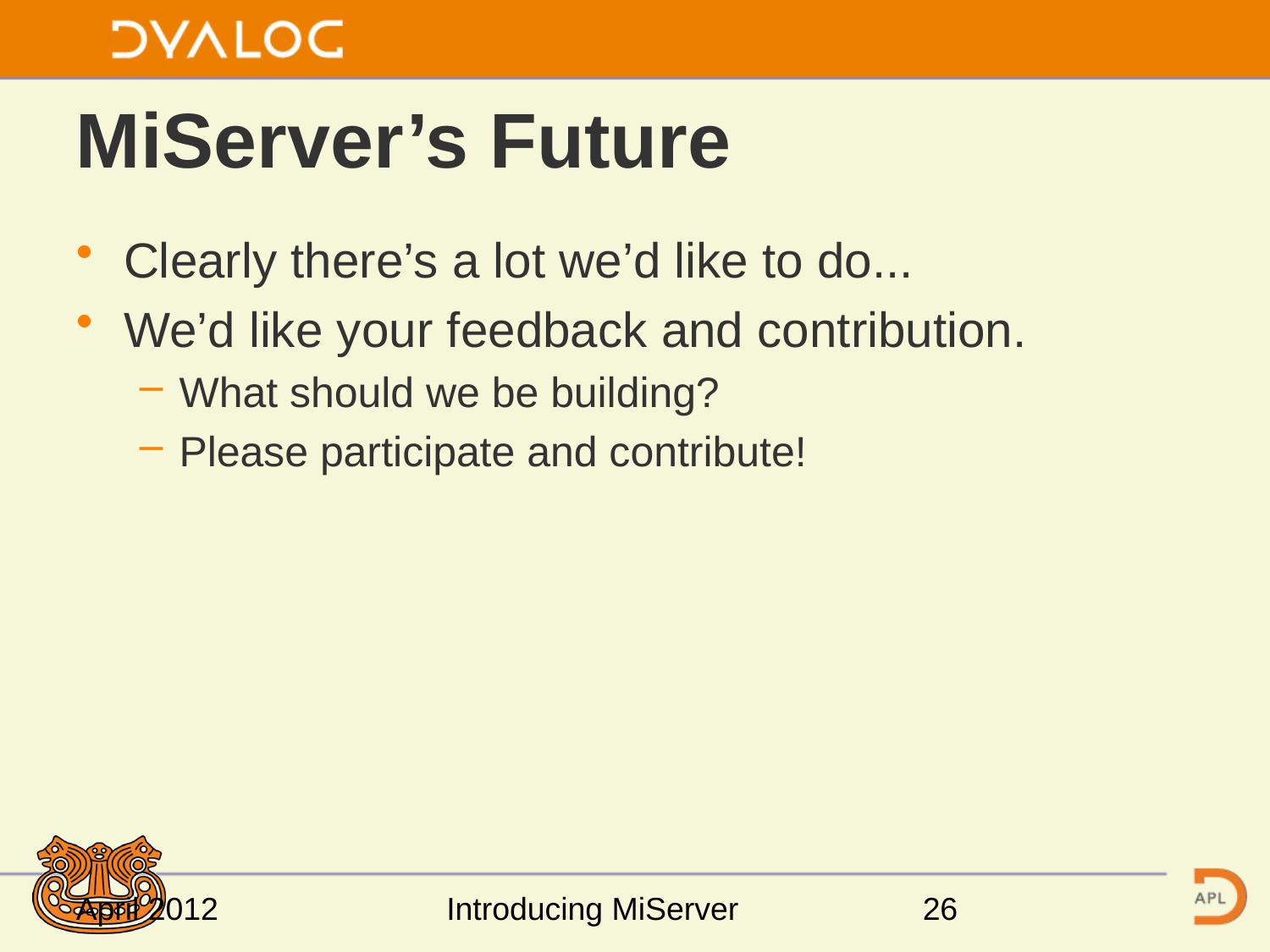

# MiServer’s Future
Clearly there’s a lot we’d like to do...
We’d like your feedback and contribution.
What should we be building?
Please participate and contribute!
April 2012
Introducing MiServer
26